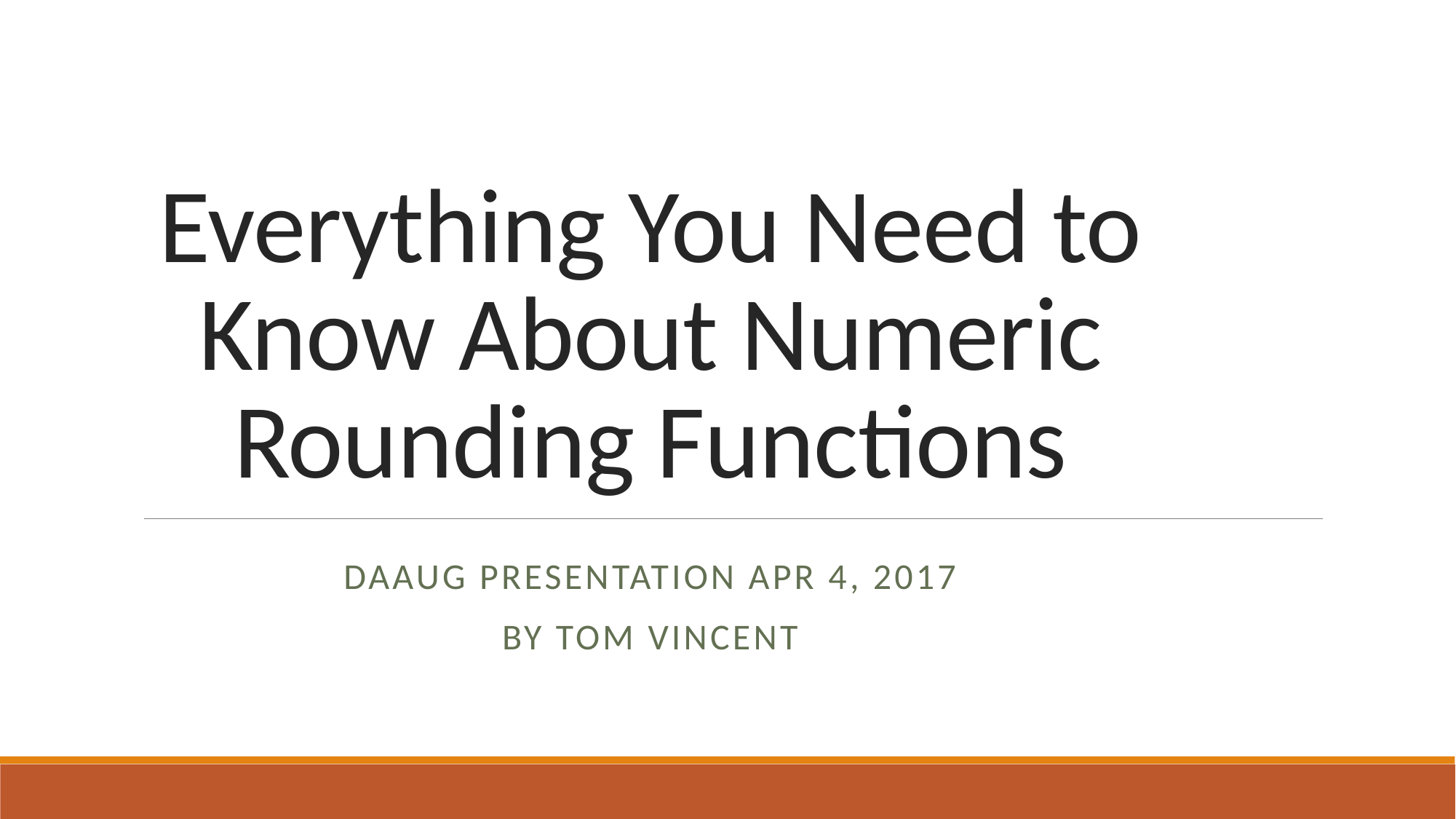

# Everything You Need to Know About Numeric Rounding Functions
DAAUG Presentation aPr 4, 2017
By Tom Vincent